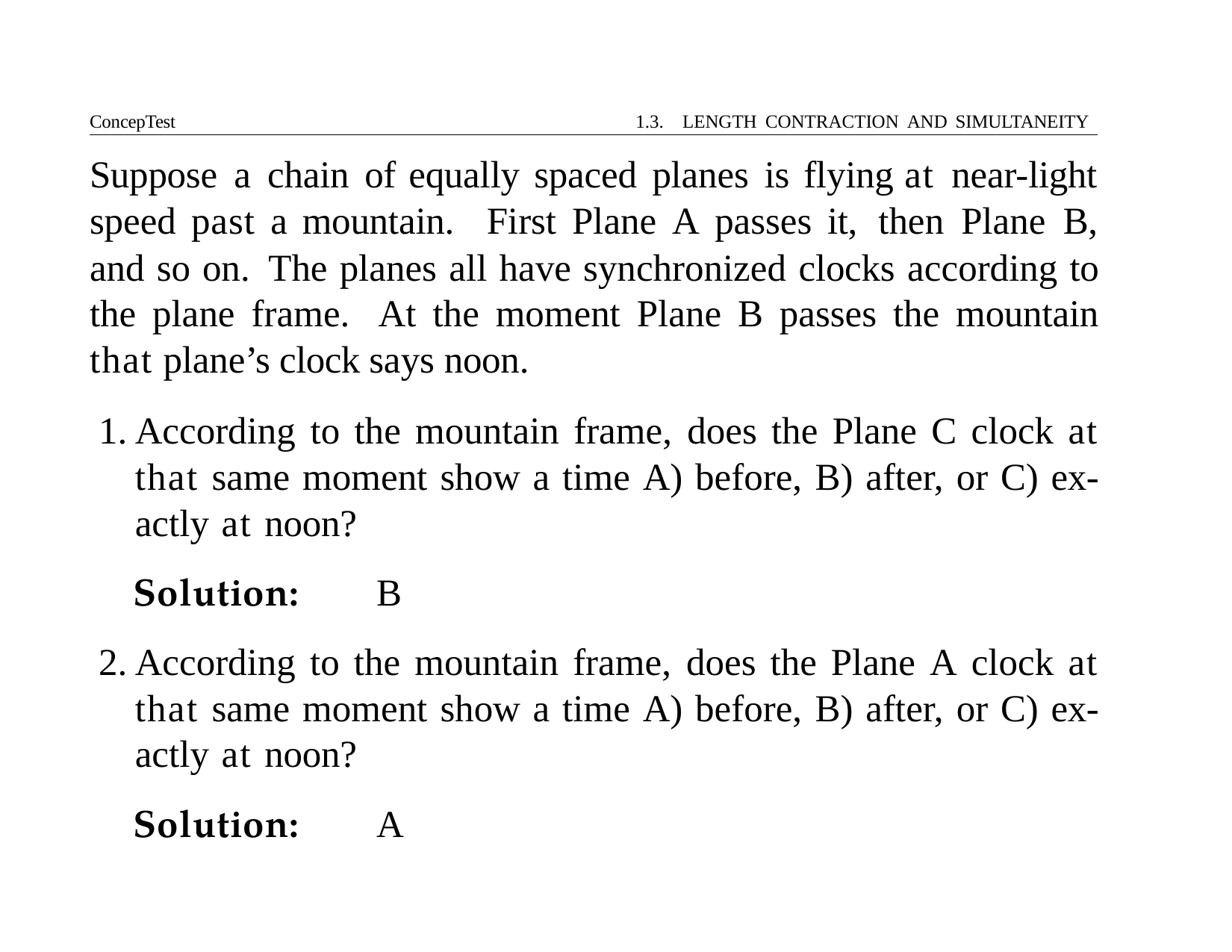

ConcepTest	1.3.  LENGTH CONTRACTION AND SIMULTANEITY

# Suppose	a	chain	of	equally	spaced	planes	is	flying	at	near-light speed past a mountain.	First Plane A passes it,	then Plane B,
and so on. The planes all have synchronized clocks according to the plane frame.  At the moment Plane B passes the mountain that plane’s clock says noon.
According to the mountain frame, does the Plane C clock at that same moment show a time A) before, B) after, or C) ex- actly at noon?
Solution:	B
According to the mountain frame, does the Plane A clock at that same moment show a time A) before, B) after, or C) ex- actly at noon?
Solution:	A